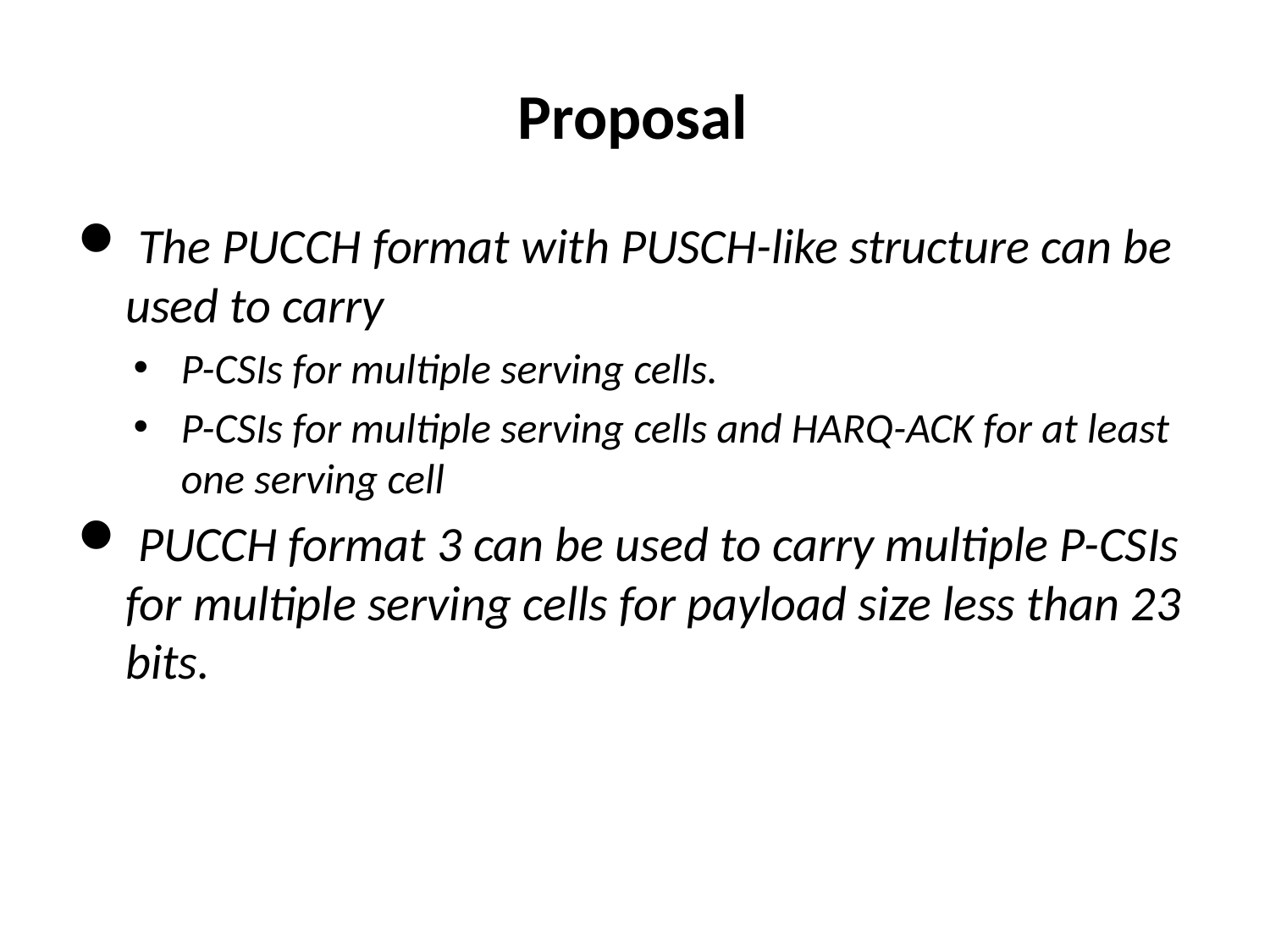

Proposal
 The PUCCH format with PUSCH-like structure can be used to carry
P-CSIs for multiple serving cells.
P-CSIs for multiple serving cells and HARQ-ACK for at least  one serving cell
 PUCCH format 3 can be used to carry multiple P-CSIs for multiple serving cells for payload size less than 23 bits.